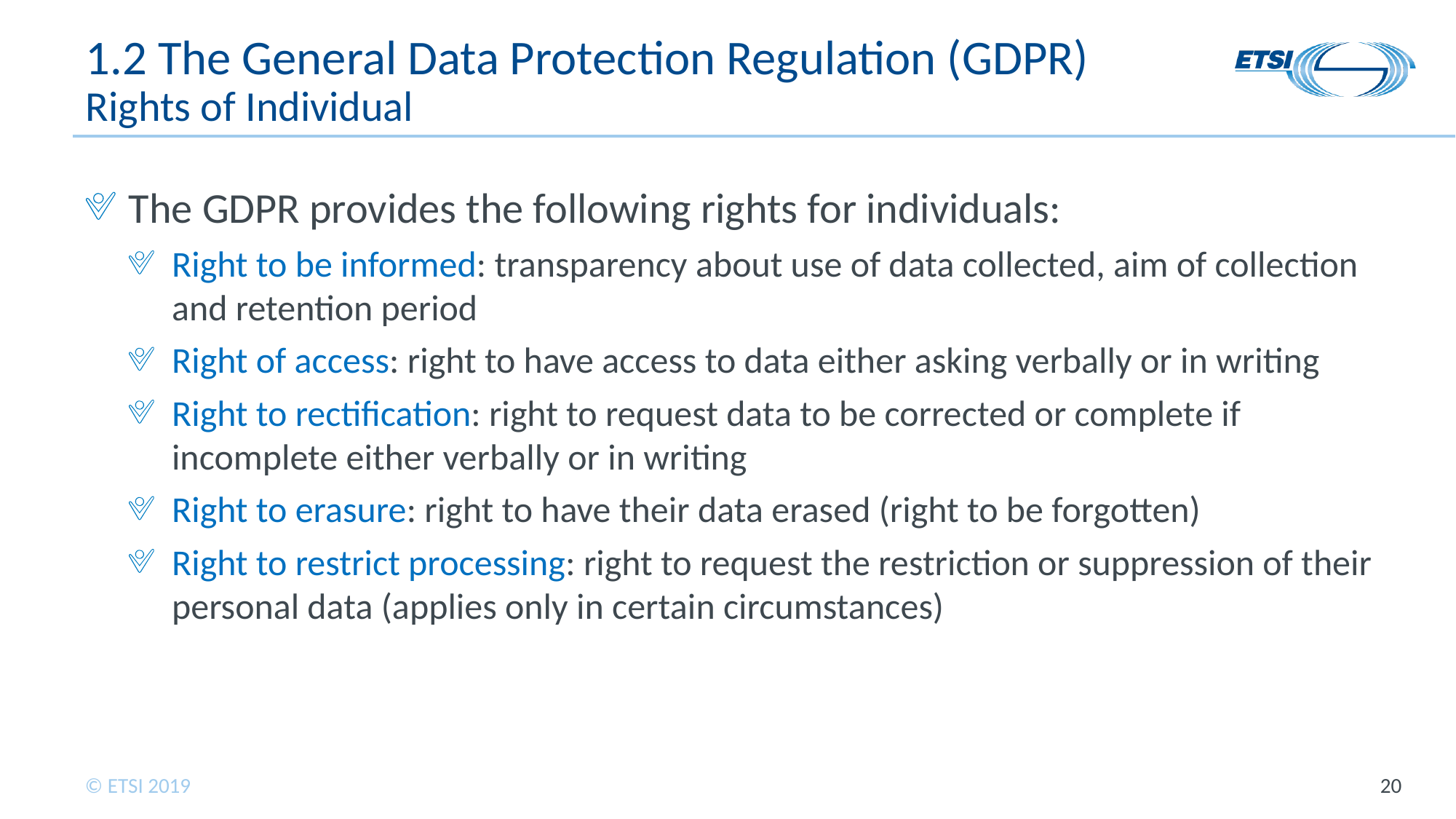

# 1.2 The General Data Protection Regulation (GDPR) Rights of Individual
The GDPR provides the following rights for individuals:
Right to be informed: transparency about use of data collected, aim of collection and retention period
Right of access: right to have access to data either asking verbally or in writing
Right to rectification: right to request data to be corrected or complete if incomplete either verbally or in writing
Right to erasure: right to have their data erased (right to be forgotten)
Right to restrict processing: right to request the restriction or suppression of their personal data (applies only in certain circumstances)